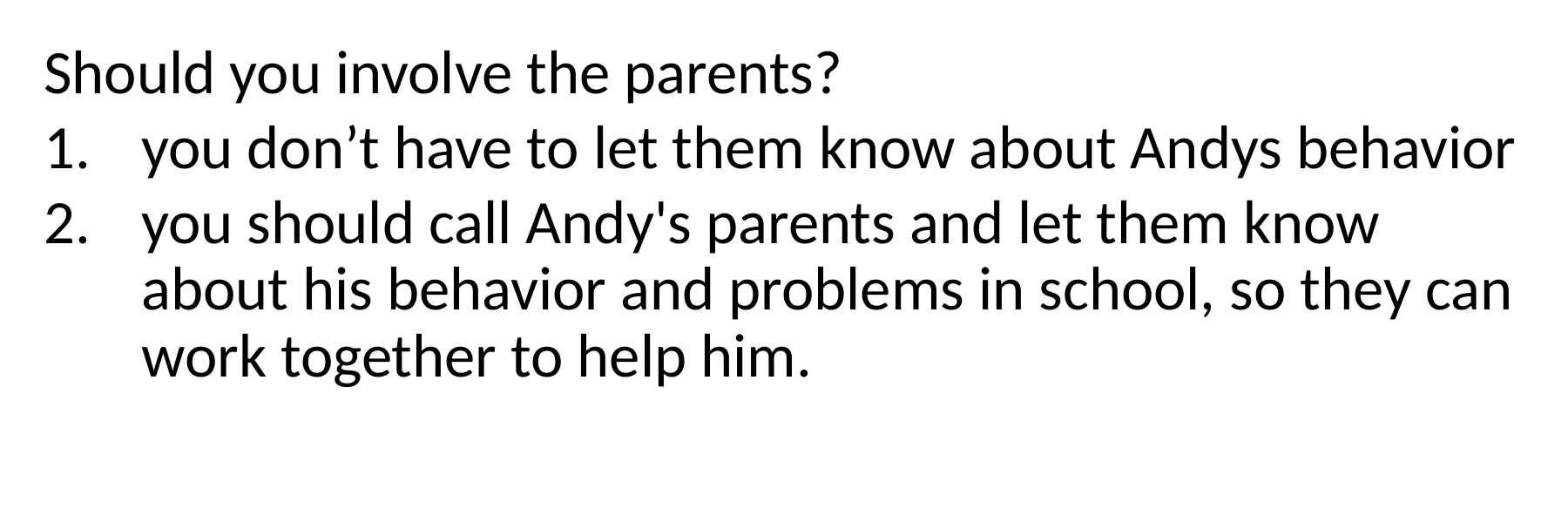

Should you involve the parents?
you don’t have to let them know about Andys behavior
you should call Andy's parents and let them know about his behavior and problems in school, so they can work together to help him.